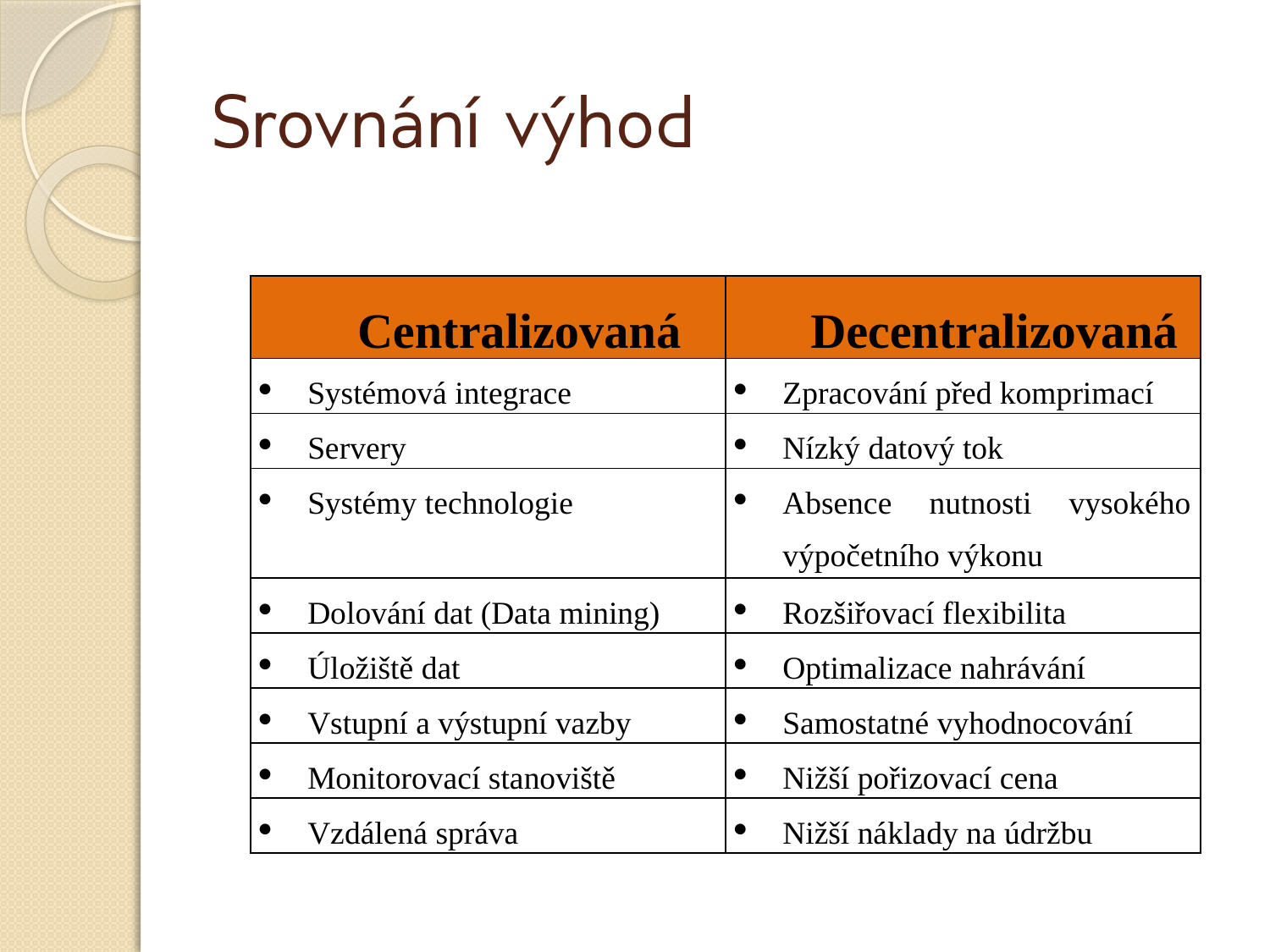

# Srovnání výhod
| Centralizovaná | Decentralizovaná |
| --- | --- |
| Systémová integrace | Zpracování před komprimací |
| Servery | Nízký datový tok |
| Systémy technologie | Absence nutnosti vysokého výpočetního výkonu |
| Dolování dat (Data mining) | Rozšiřovací flexibilita |
| Úložiště dat | Optimalizace nahrávání |
| Vstupní a výstupní vazby | Samostatné vyhodnocování |
| Monitorovací stanoviště | Nižší pořizovací cena |
| Vzdálená správa | Nižší náklady na údržbu |